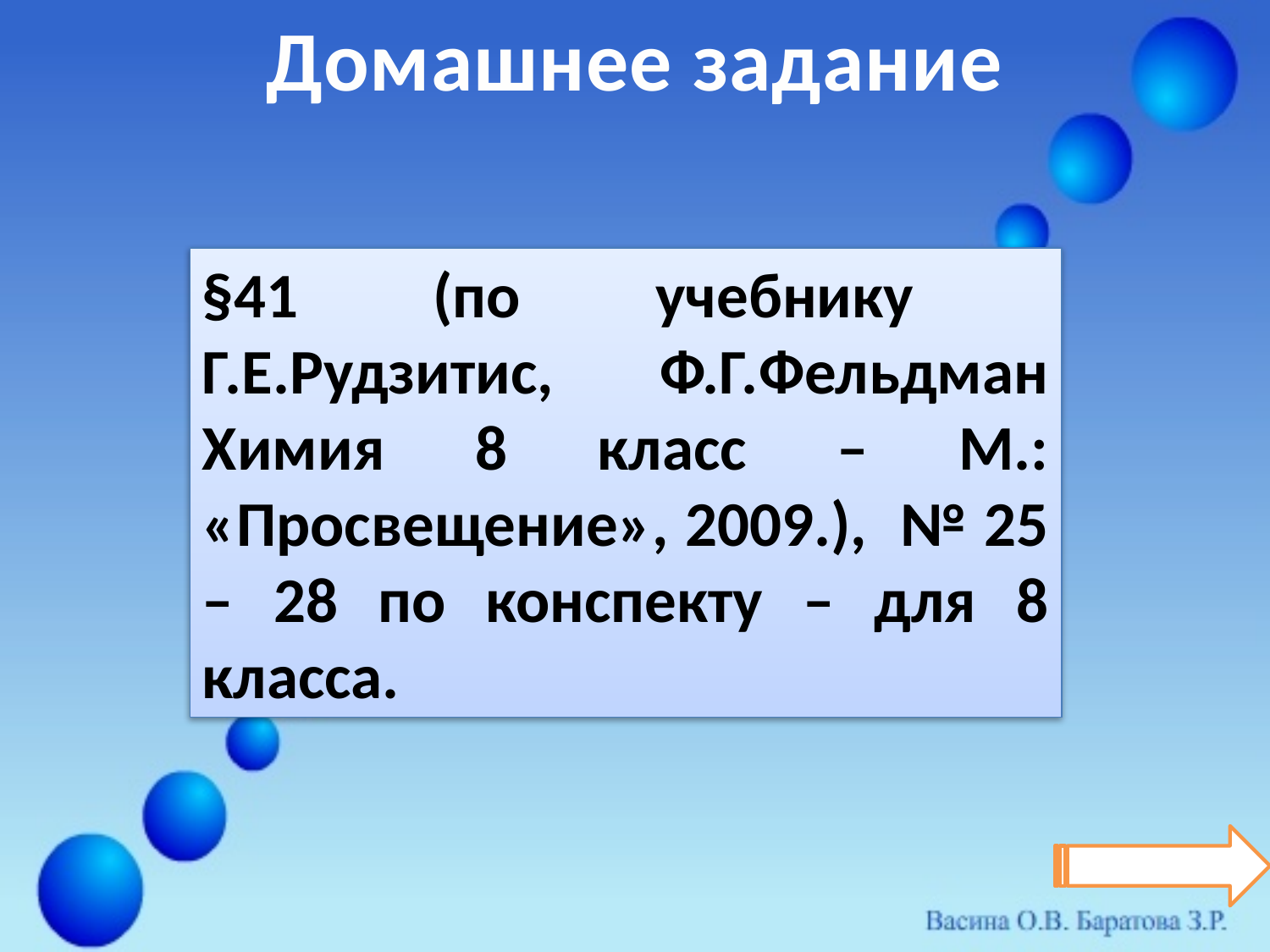

Домашнее задание
§41 (по учебнику  Г.Е.Рудзитис, Ф.Г.Фельдман Химия 8 класс – М.: «Просвещение», 2009.),  № 25 – 28 по конспекту – для 8 класса.
Р